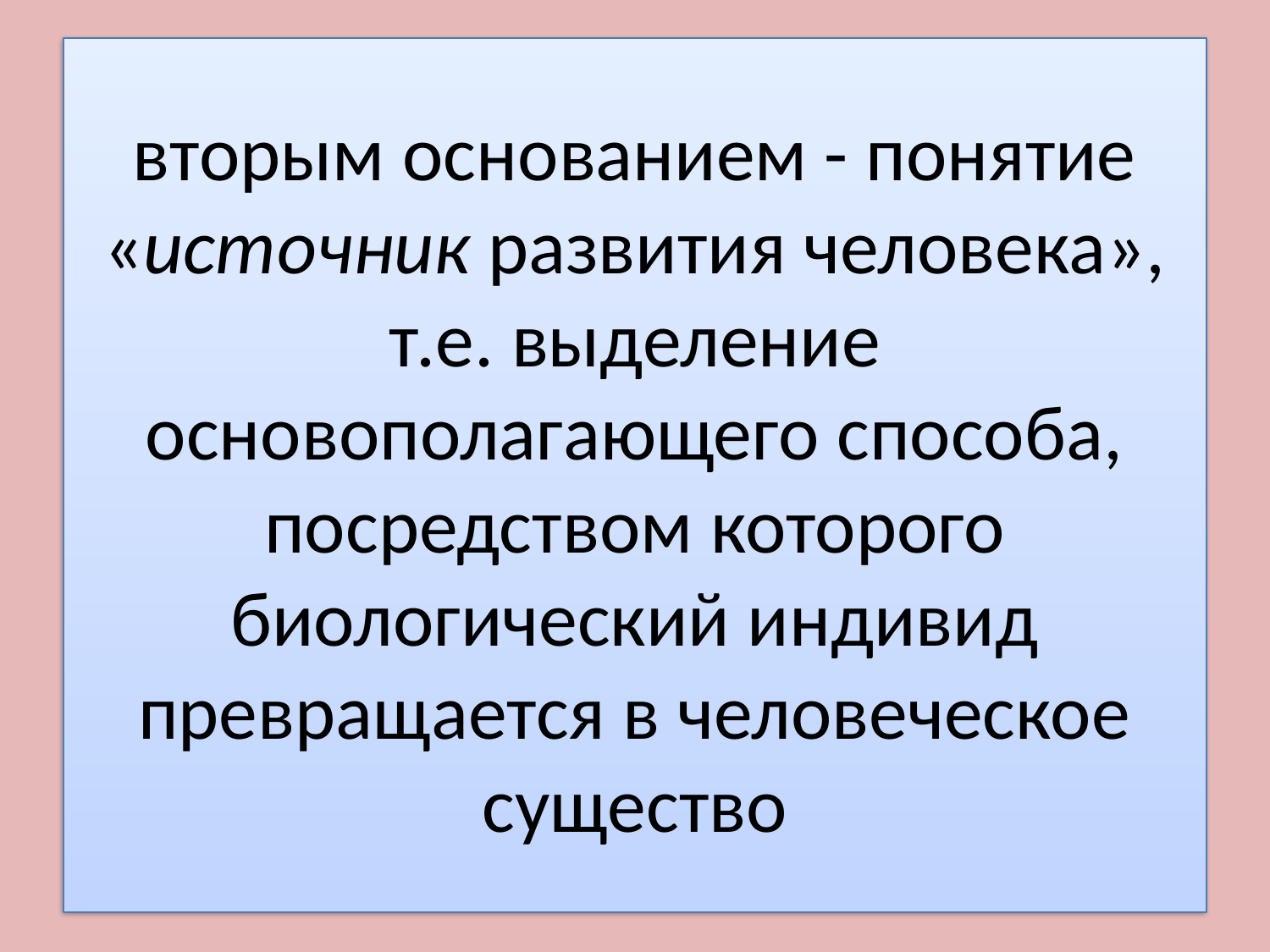

# вторым основанием - понятие «источник развития человека», т.е. выделение основополагающего способа, посредством которого биологический индивид превращается в человеческое существо